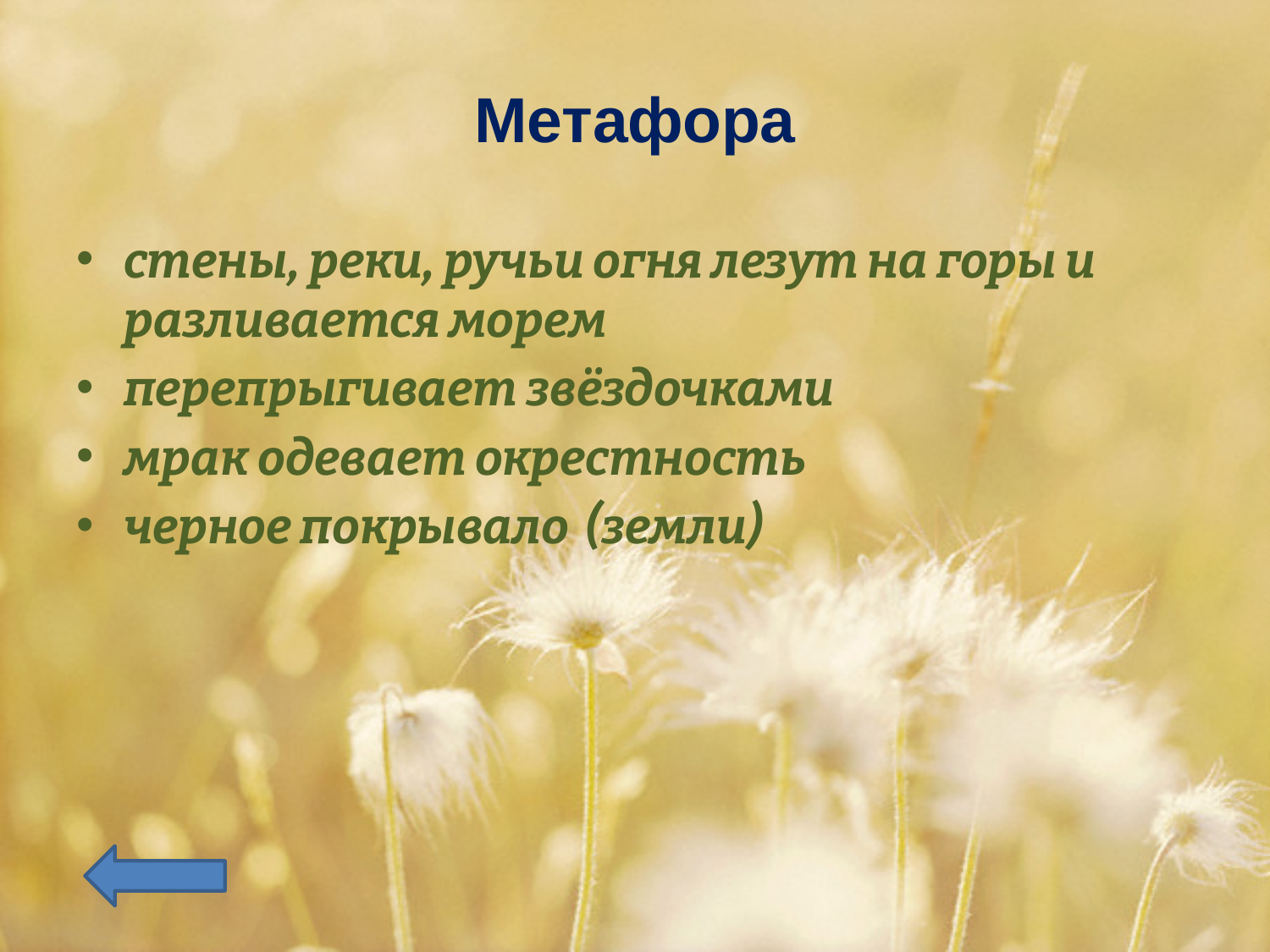

# Метафора
стены, реки, ручьи огня лезут на горы и разливается морем
перепрыгивает звёздочками
мрак одевает окрестность
черное покрывало  (земли)